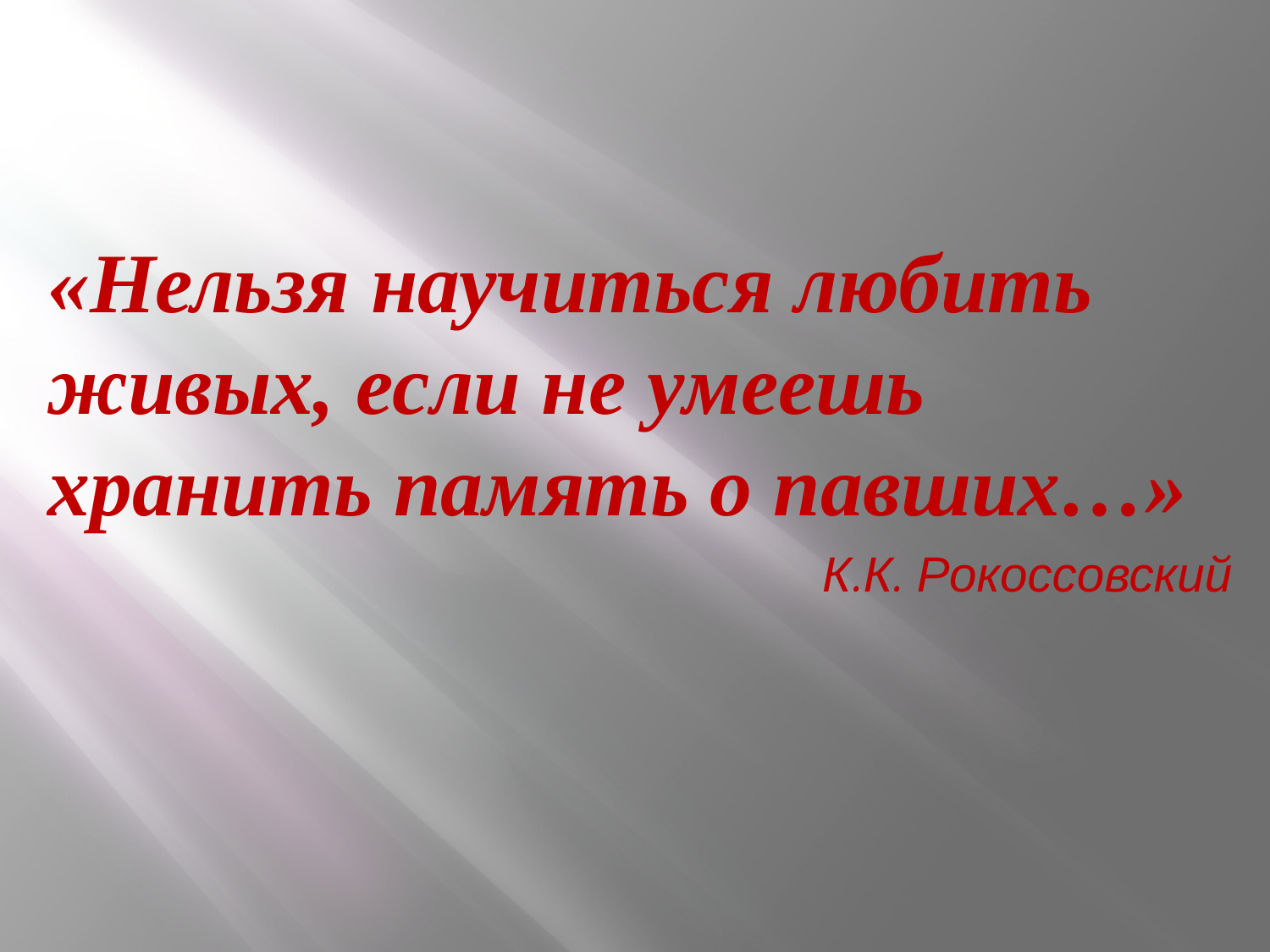

«Нельзя научиться любить живых, если не умеешь хранить память о павших…»
К.К. Рокоссовский